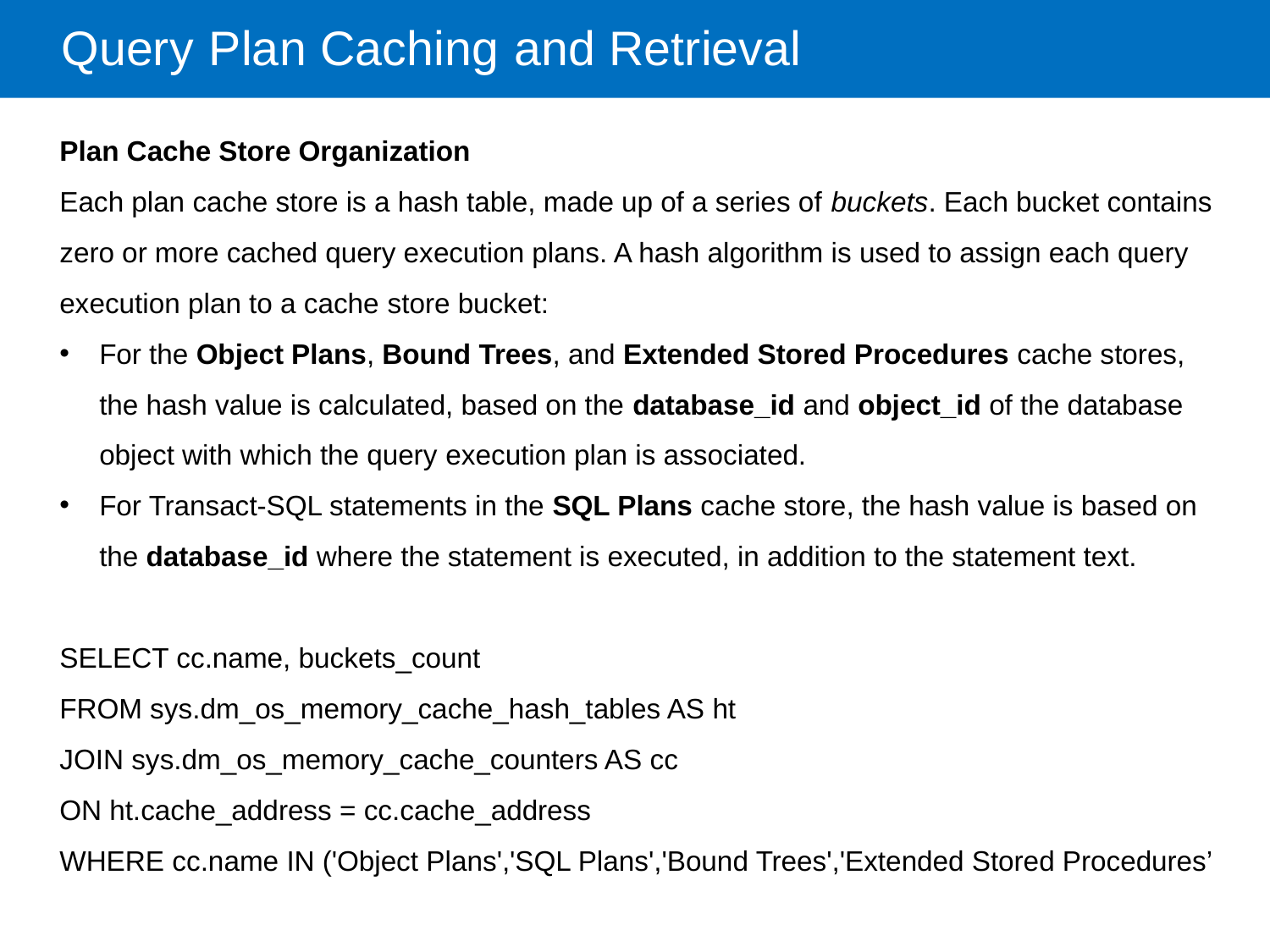

# Query Plan Caching and Retrieval
Plan Cache Store Organization
Each plan cache store is a hash table, made up of a series of buckets. Each bucket contains zero or more cached query execution plans. A hash algorithm is used to assign each query execution plan to a cache store bucket:
For the Object Plans, Bound Trees, and Extended Stored Procedures cache stores, the hash value is calculated, based on the database_id and object_id of the database object with which the query execution plan is associated.
For Transact-SQL statements in the SQL Plans cache store, the hash value is based on the database_id where the statement is executed, in addition to the statement text.

SELECT cc.name, buckets_count
FROM sys.dm_os_memory_cache_hash_tables AS ht
JOIN sys.dm_os_memory_cache_counters AS cc
ON ht.cache_address = cc.cache_address
WHERE cc.name IN ('Object Plans','SQL Plans','Bound Trees','Extended Stored Procedures’